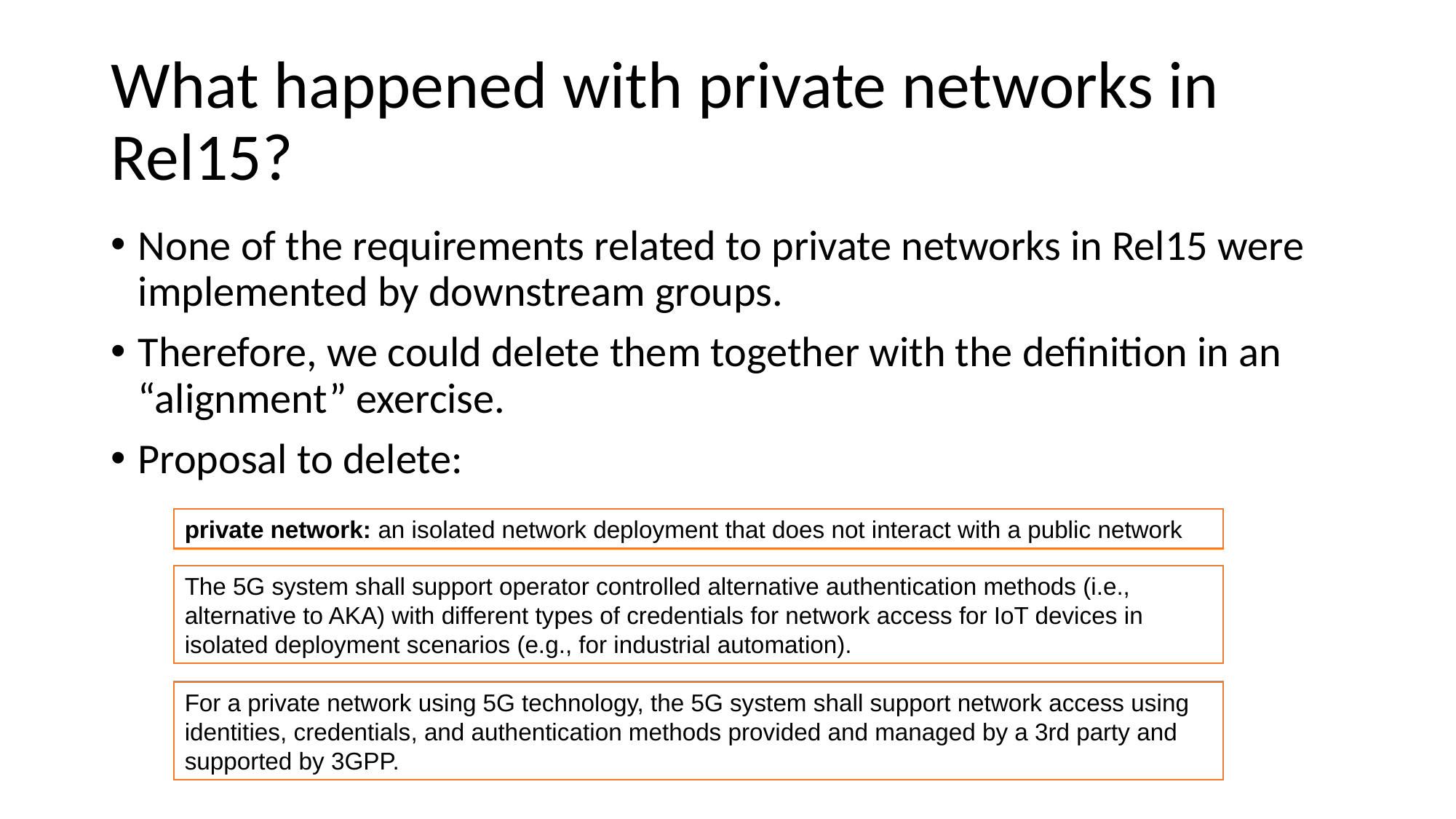

# What happened with private networks in Rel15?
None of the requirements related to private networks in Rel15 were implemented by downstream groups.
Therefore, we could delete them together with the definition in an “alignment” exercise.
Proposal to delete:

private network: an isolated network deployment that does not interact with a public network
The 5G system shall support operator controlled alternative authentication methods (i.e., alternative to AKA) with different types of credentials for network access for IoT devices in isolated deployment scenarios (e.g., for industrial automation).
For a private network using 5G technology, the 5G system shall support network access using identities, credentials, and authentication methods provided and managed by a 3rd party and supported by 3GPP.